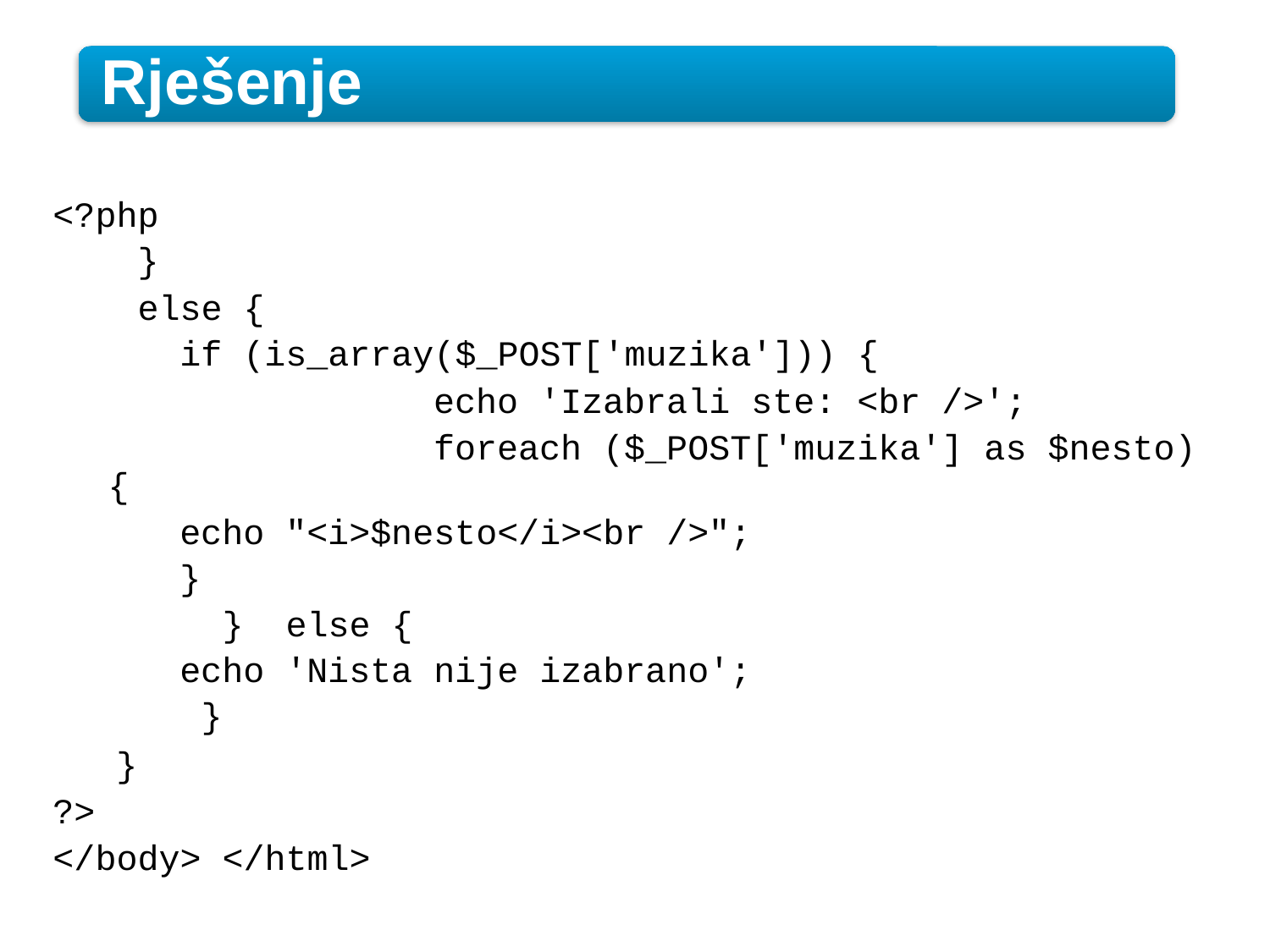

Rješenje
<?php
}
else {
if (is_array($_POST['muzika'])) {
echo 'Izabrali ste: <br />';
foreach ($_POST['muzika'] as $nesto)
{
echo "<i>$nesto</i><br />";
}
} else {
echo 'Nista nije izabrano';
}
}
?>
</body> </html>
1